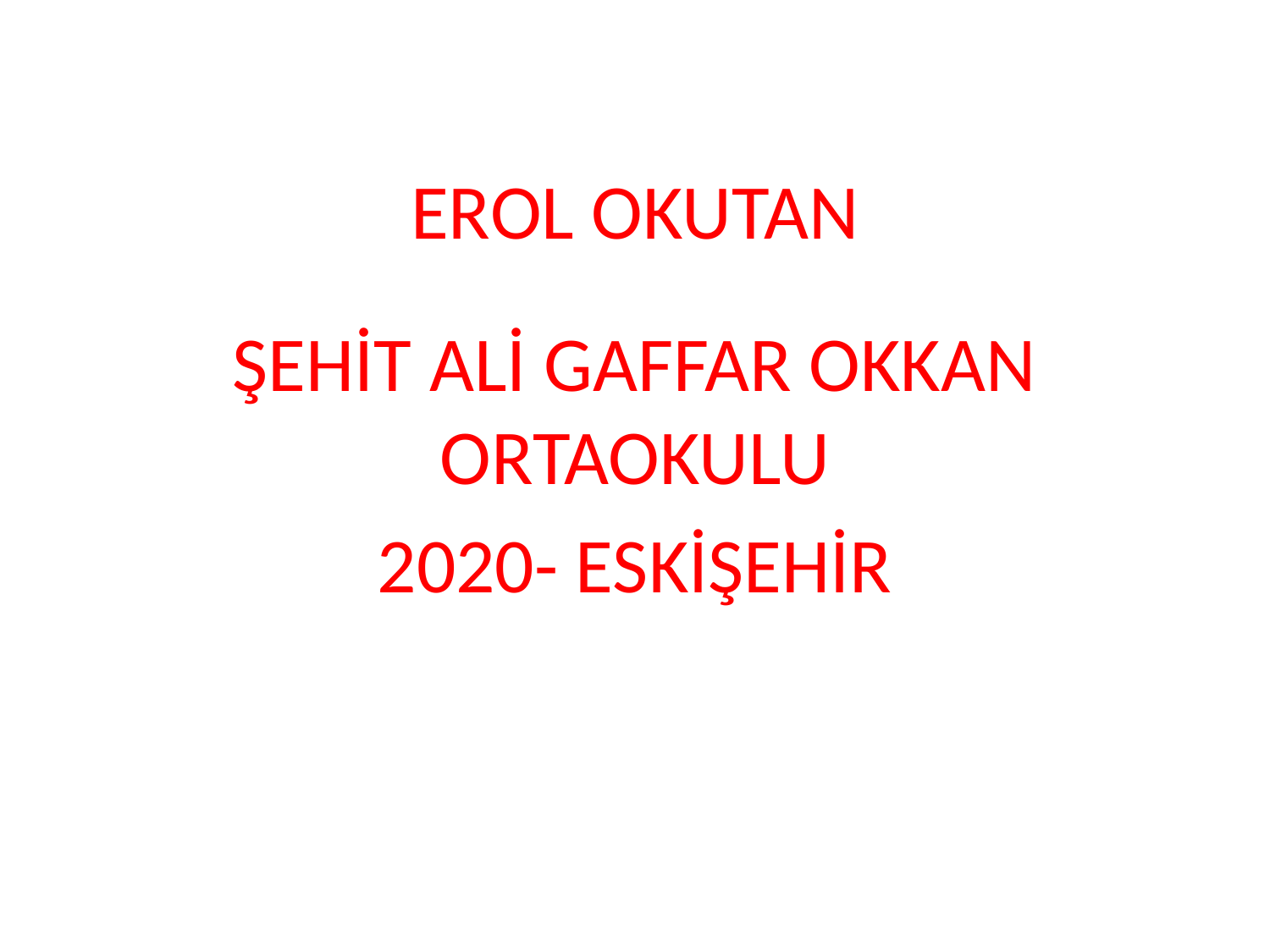

# EROL OKUTAN
ŞEHİT ALİ GAFFAR OKKAN ORTAOKULU
2020- ESKİŞEHİR